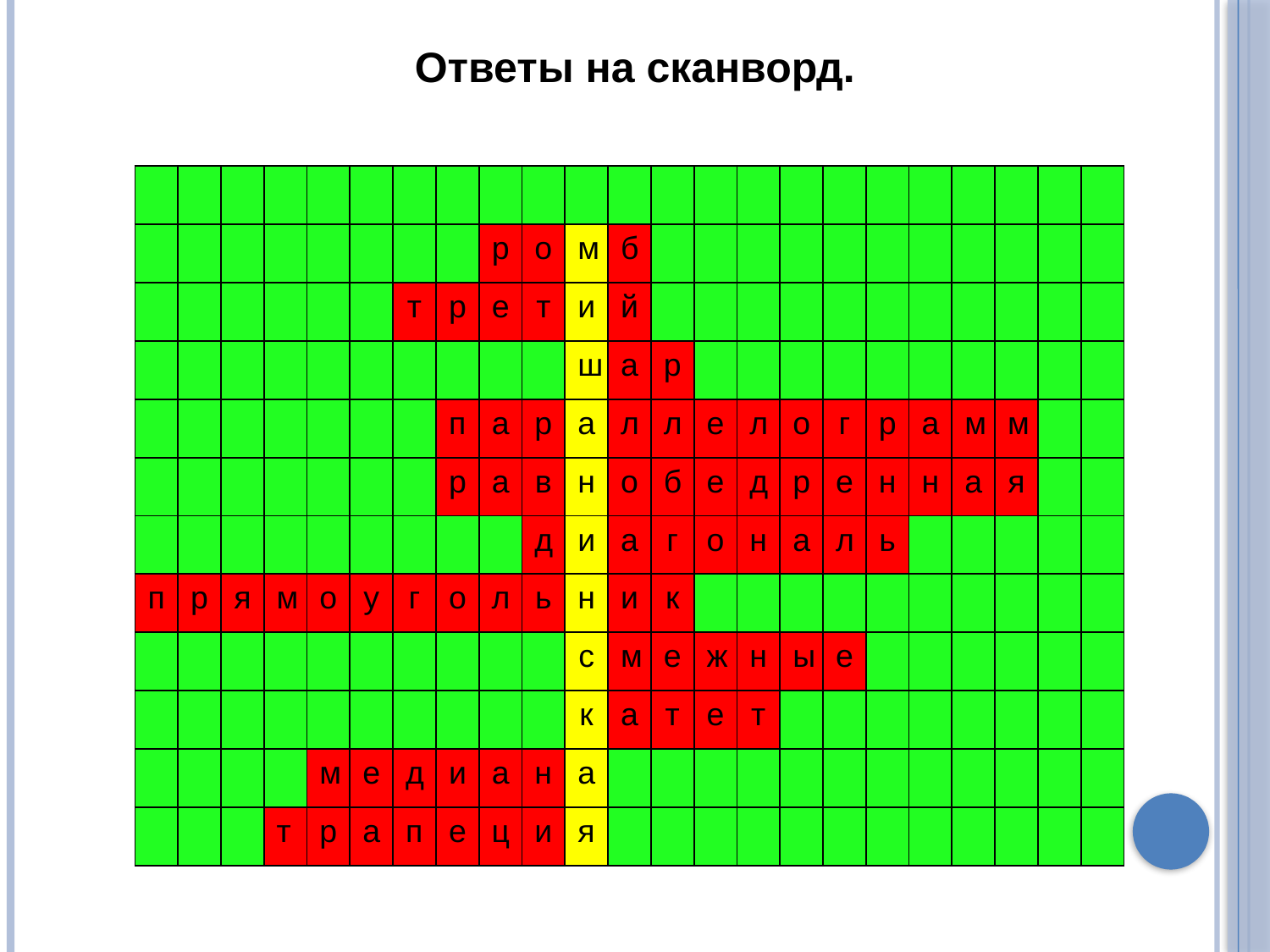

Ответы на сканворд.
|  |  |  |  |  |  |  |  |  |  |  |  |  |  |  |  |  |  |  |  |  |  |  |
| --- | --- | --- | --- | --- | --- | --- | --- | --- | --- | --- | --- | --- | --- | --- | --- | --- | --- | --- | --- | --- | --- | --- |
|  |  |  |  |  |  |  |  | р | о | м | б |  |  |  |  |  |  |  |  |  |  |  |
|  |  |  |  |  |  | т | р | е | т | и | й |  |  |  |  |  |  |  |  |  |  |  |
|  |  |  |  |  |  |  |  |  |  | ш | а | р |  |  |  |  |  |  |  |  |  |  |
|  |  |  |  |  |  |  | п | а | р | а | л | л | е | л | о | г | р | а | м | м |  |  |
|  |  |  |  |  |  |  | р | а | в | н | о | б | е | д | р | е | н | н | а | я |  |  |
|  |  |  |  |  |  |  |  |  | д | и | а | г | о | н | а | л | ь |  |  |  |  |  |
| п | р | я | м | о | у | г | о | л | ь | н | и | к |  |  |  |  |  |  |  |  |  |  |
|  |  |  |  |  |  |  |  |  |  | с | м | е | ж | н | ы | е |  |  |  |  |  |  |
|  |  |  |  |  |  |  |  |  |  | к | а | т | е | т |  |  |  |  |  |  |  |  |
|  |  |  |  | м | е | д | и | а | н | а |  |  |  |  |  |  |  |  |  |  |  |  |
|  |  |  | т | р | а | п | е | ц | и | я |  |  |  |  |  |  |  |  |  |  |  |  |